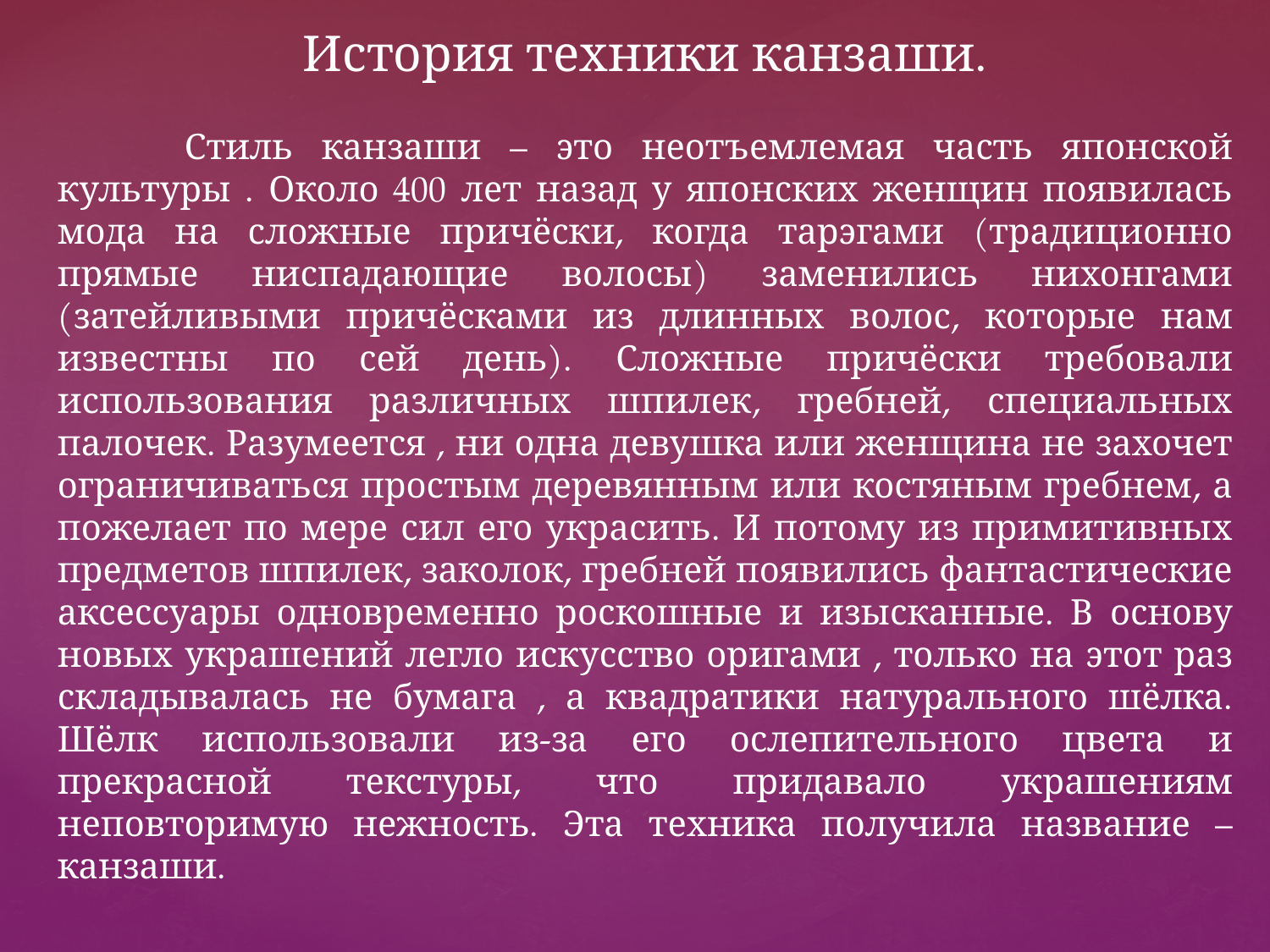

История техники канзаши.

	Стиль канзаши – это неотъемлемая часть японской культуры . Около 400 лет назад у японских женщин появилась мода на сложные причёски, когда тарэгами (традиционно прямые ниспадающие волосы) заменились нихонгами (затейливыми причёсками из длинных волос, которые нам известны по сей день). Сложные причёски требовали использования различных шпилек, гребней, специальных палочек. Разумеется , ни одна девушка или женщина не захочет ограничиваться простым деревянным или костяным гребнем, а пожелает по мере сил его украсить. И потому из примитивных предметов шпилек, заколок, гребней появились фантастические аксессуары одновременно роскошные и изысканные. В основу новых украшений легло искусство оригами , только на этот раз складывалась не бумага , а квадратики натурального шёлка. Шёлк использовали из-за его ослепительного цвета и прекрасной текстуры, что придавало украшениям неповторимую нежность. Эта техника получила название – канзаши.